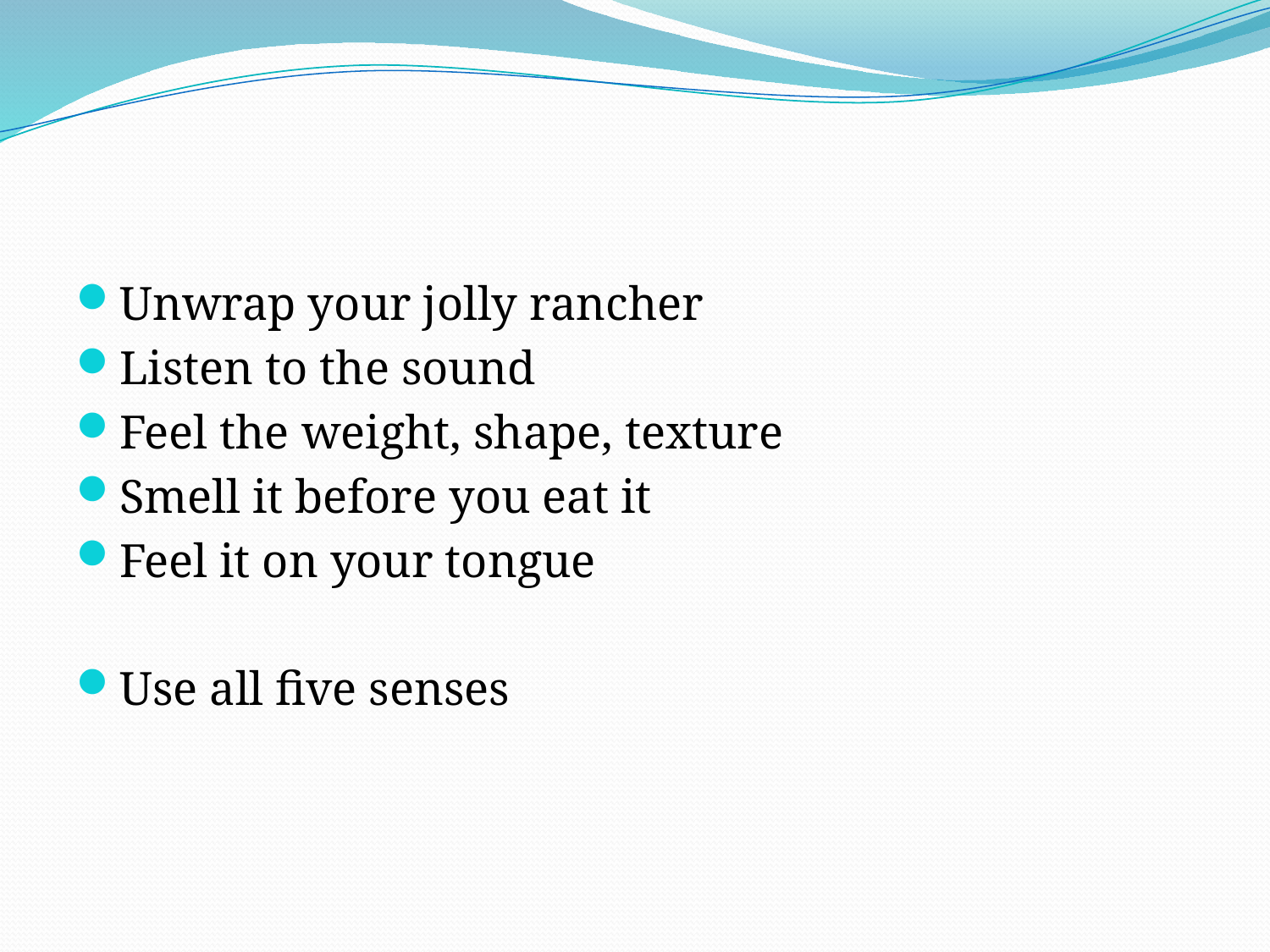

#
Unwrap your jolly rancher
Listen to the sound
Feel the weight, shape, texture
Smell it before you eat it
Feel it on your tongue

Use all five senses